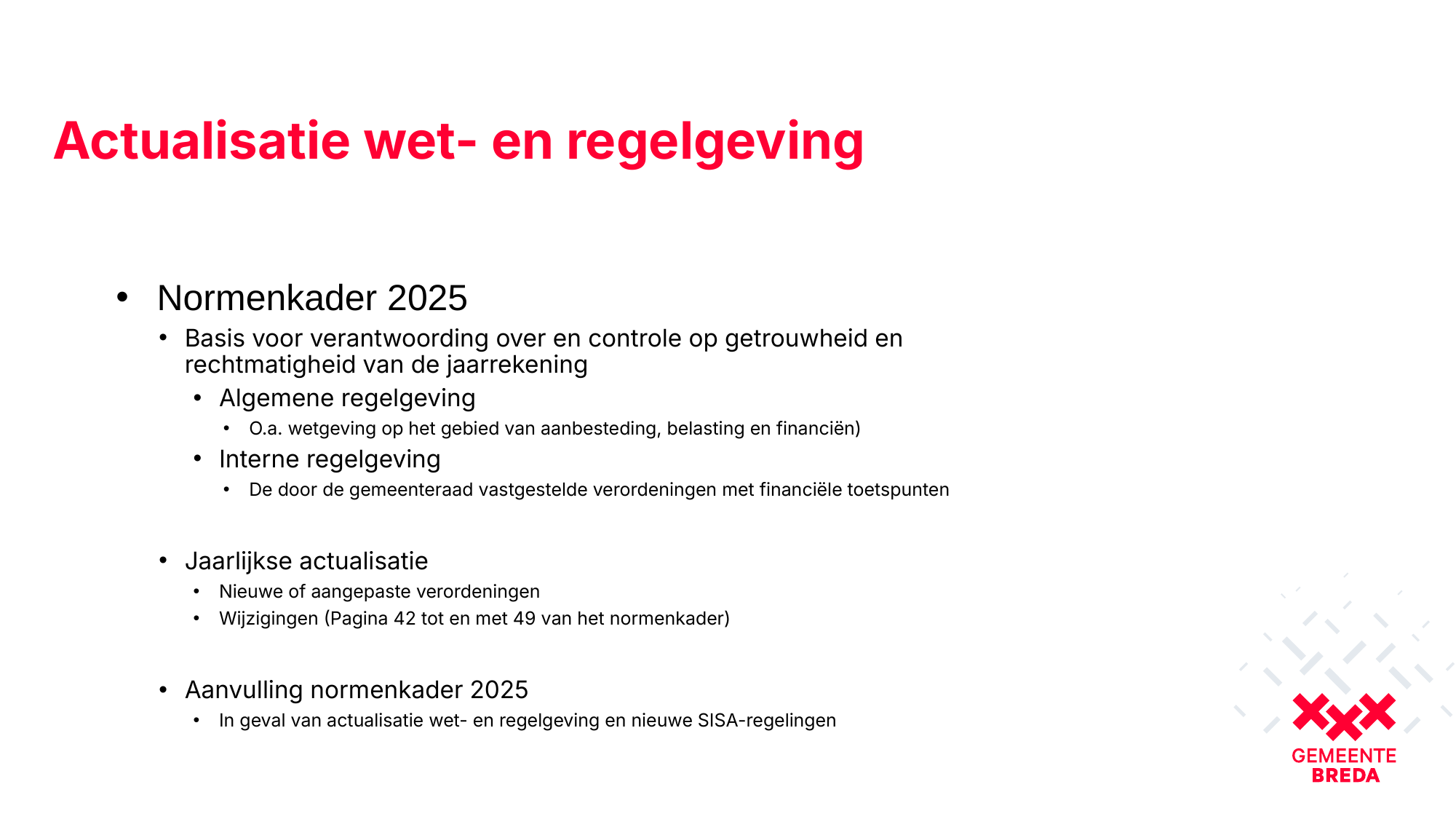

# Actualisatie wet- en regelgeving

Normenkader 2025
Basis voor verantwoording over en controle op getrouwheid en rechtmatigheid van de jaarrekening
Algemene regelgeving
O.a. wetgeving op het gebied van aanbesteding, belasting en financiën)
Interne regelgeving
De door de gemeenteraad vastgestelde verordeningen met financiële toetspunten

Jaarlijkse actualisatie
Nieuwe of aangepaste verordeningen
Wijzigingen (Pagina 42 tot en met 49 van het normenkader)

Aanvulling normenkader 2025
In geval van actualisatie wet- en regelgeving en nieuwe SISA-regelingen